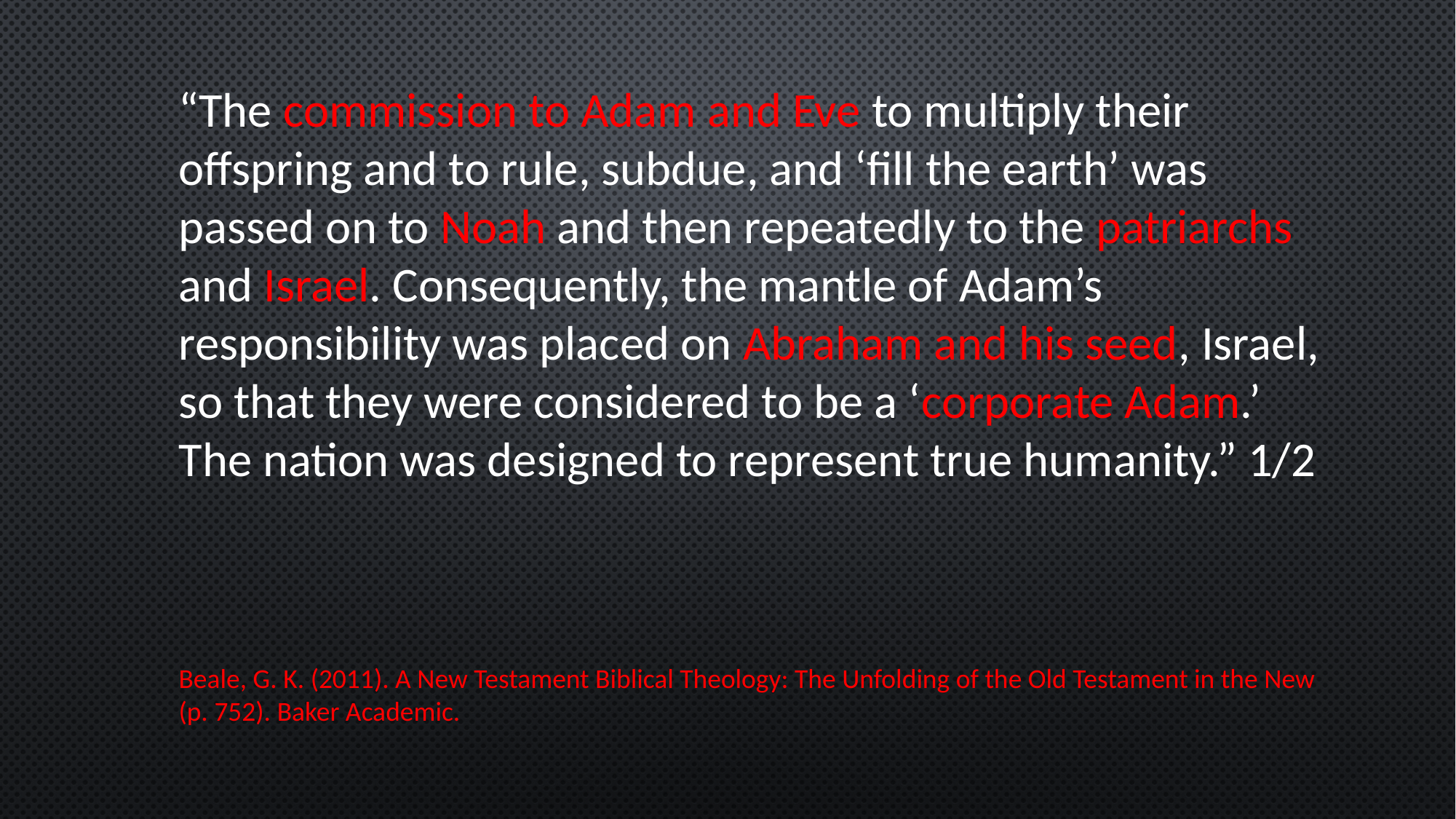

“The commission to Adam and Eve to multiply their offspring and to rule, subdue, and ‘fill the earth’ was passed on to Noah and then repeatedly to the patriarchs and Israel. Consequently, the mantle of Adam’s responsibility was placed on Abraham and his seed, Israel, so that they were considered to be a ‘corporate Adam.’ The nation was designed to represent true humanity.” 1/2

Beale, G. K. (2011). A New Testament Biblical Theology: The Unfolding of the Old Testament in the New (p. 752). Baker Academic.